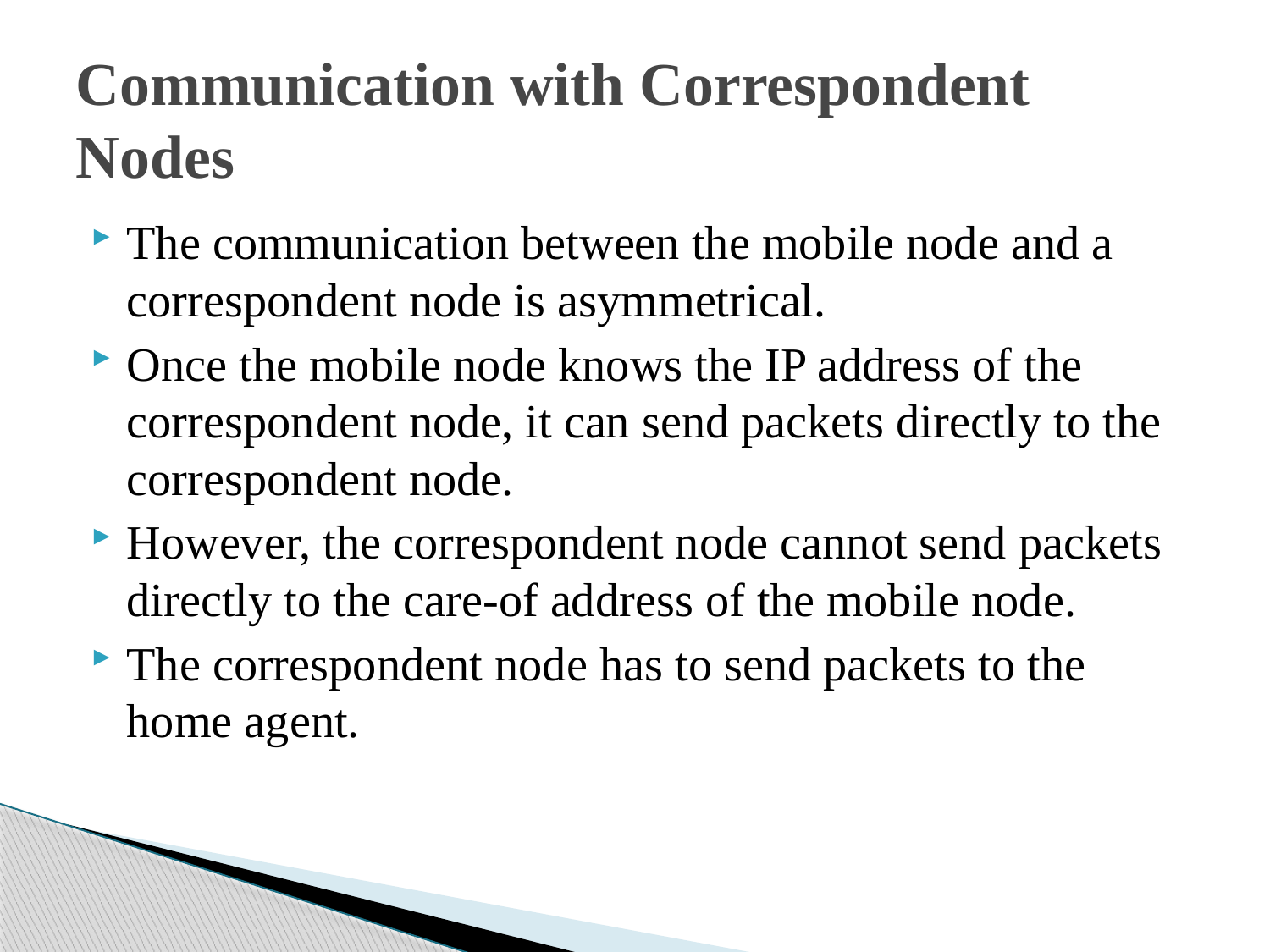

# Communication with Correspondent Nodes
The communication between the mobile node and a correspondent node is asymmetrical.
Once the mobile node knows the IP address of the correspondent node, it can send packets directly to the correspondent node.
However, the correspondent node cannot send packets directly to the care-of address of the mobile node.
The correspondent node has to send packets to the home agent.